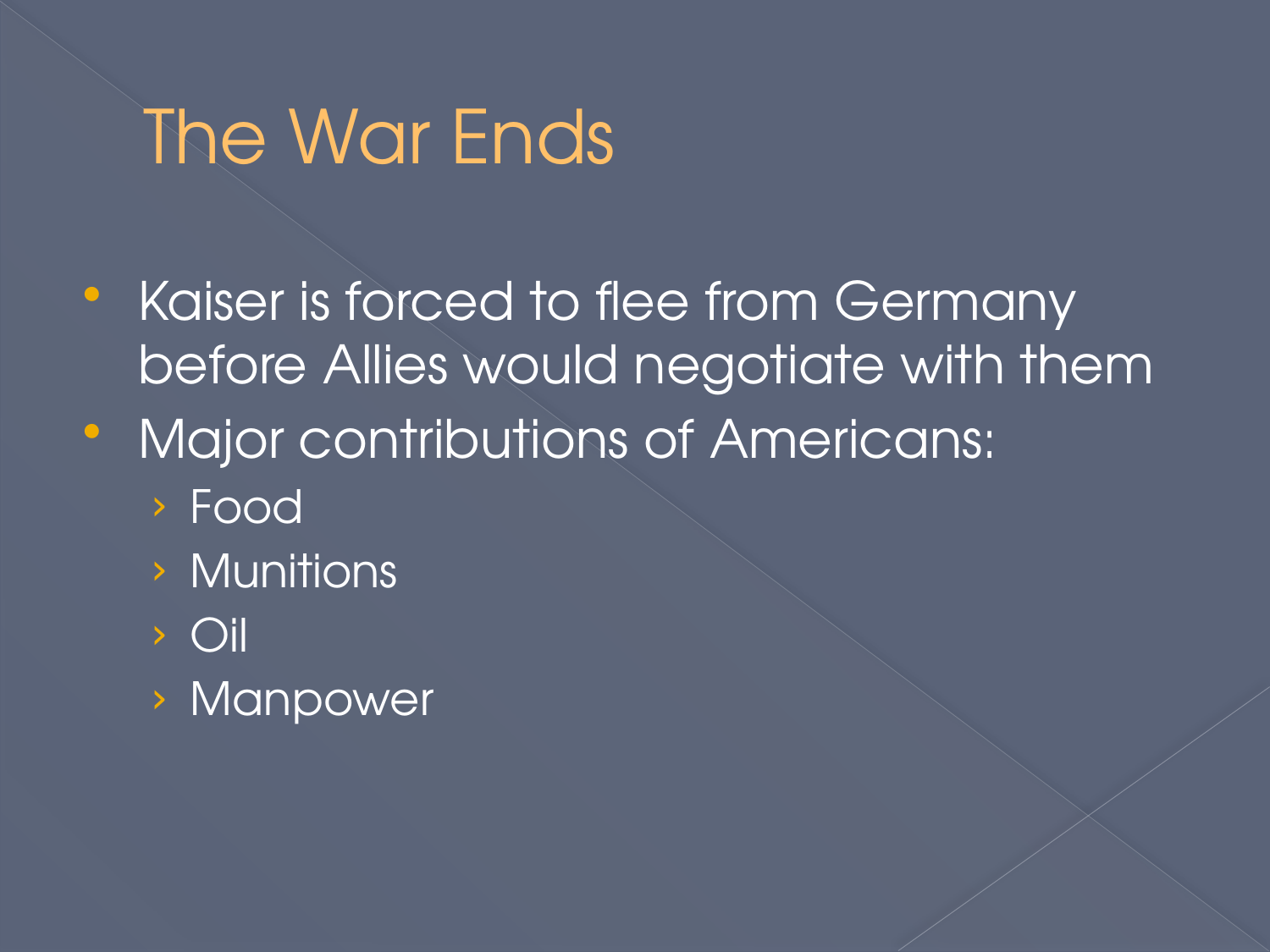

# The War Ends
Kaiser is forced to flee from Germany before Allies would negotiate with them
Major contributions of Americans:
Food
Munitions
Oil
Manpower